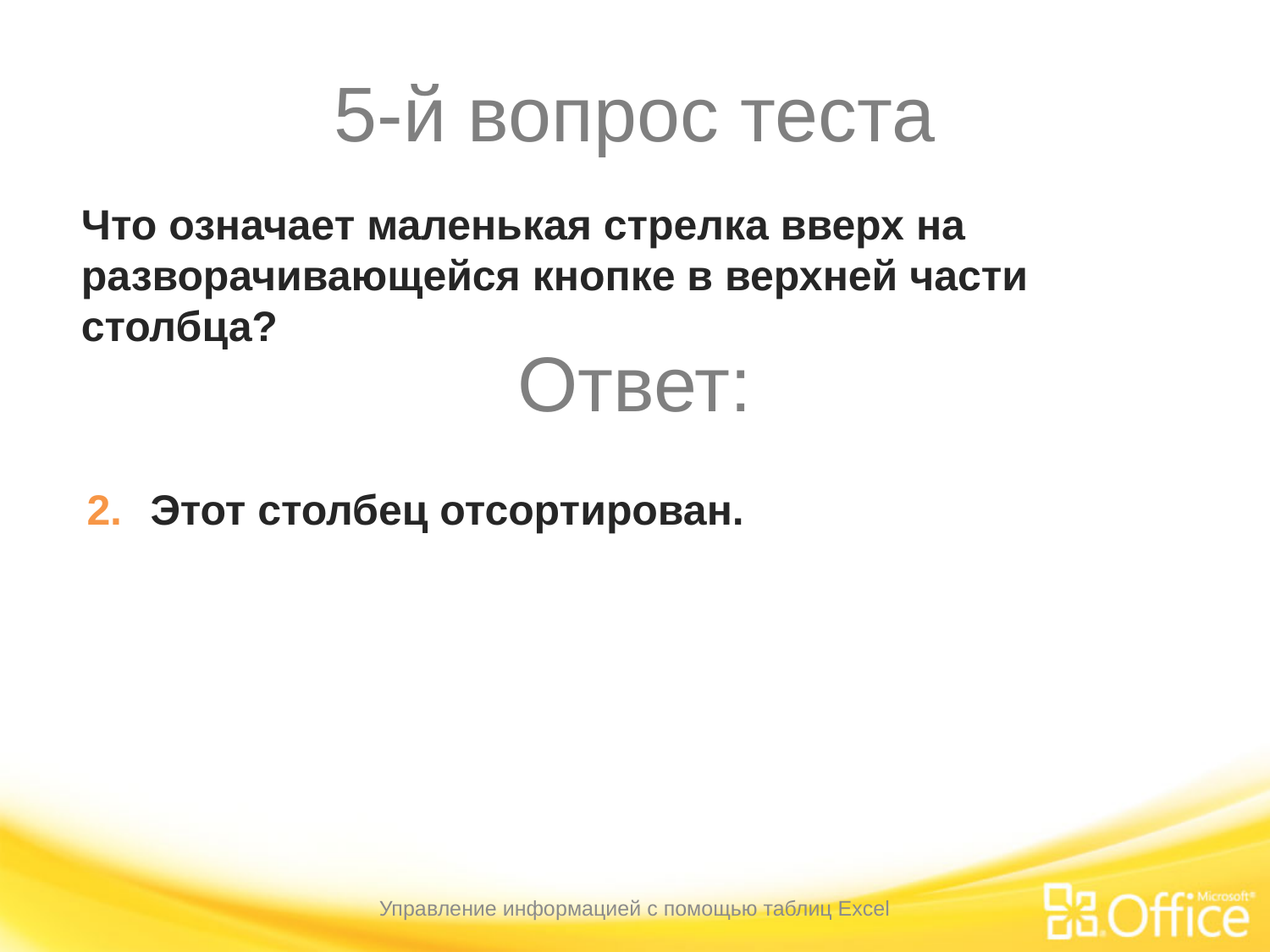

# 5-й вопрос теста
Что означает маленькая стрелка вверх на разворачивающейся кнопке в верхней части столбца?
Ответ:
Этот столбец отсортирован.
Управление информацией с помощью таблиц Excel